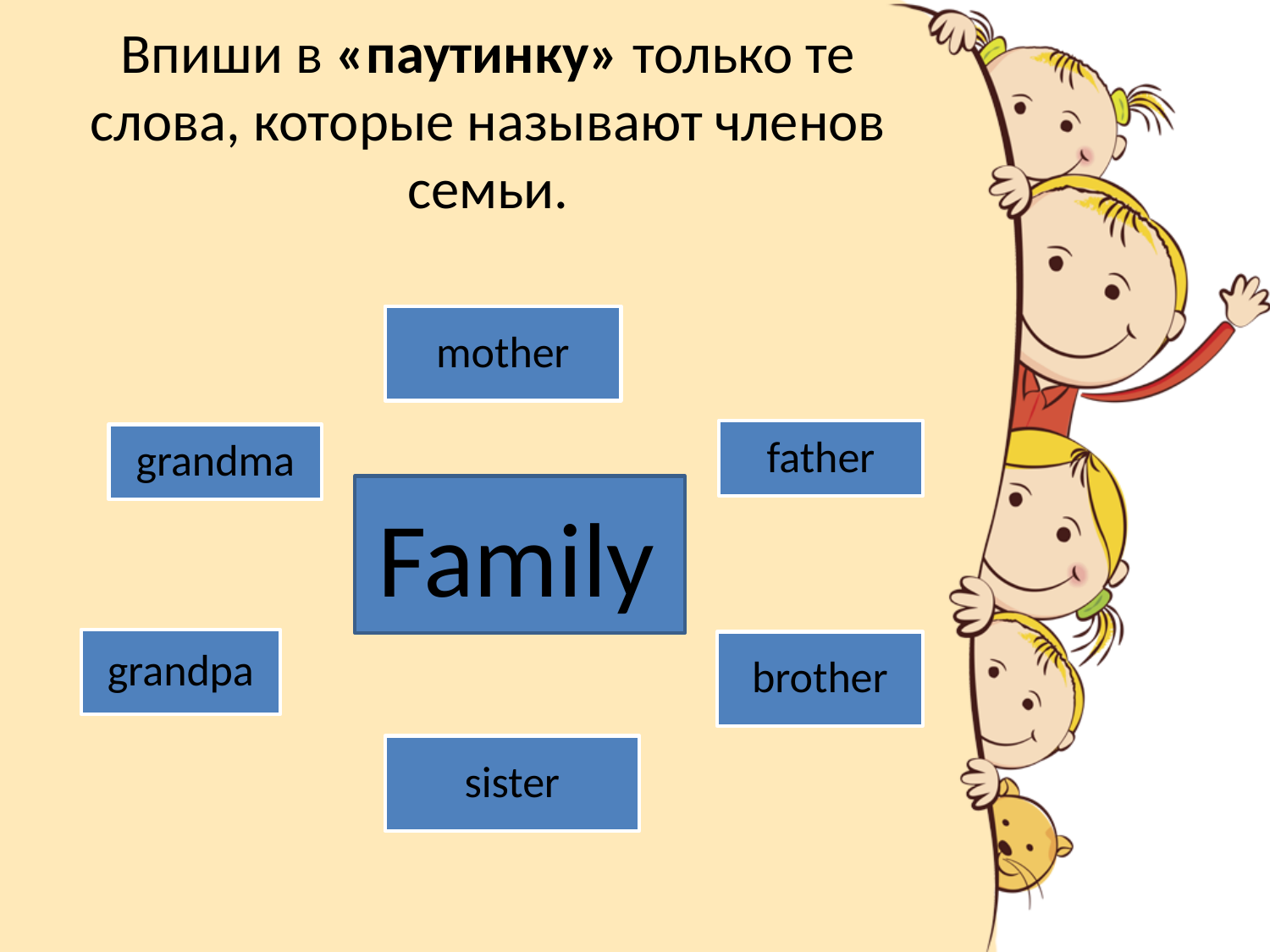

# Впиши в «паутинку» только те слова, которые называют членов семьи.
grandma
mother
father
grandpa
sister
brother
Family